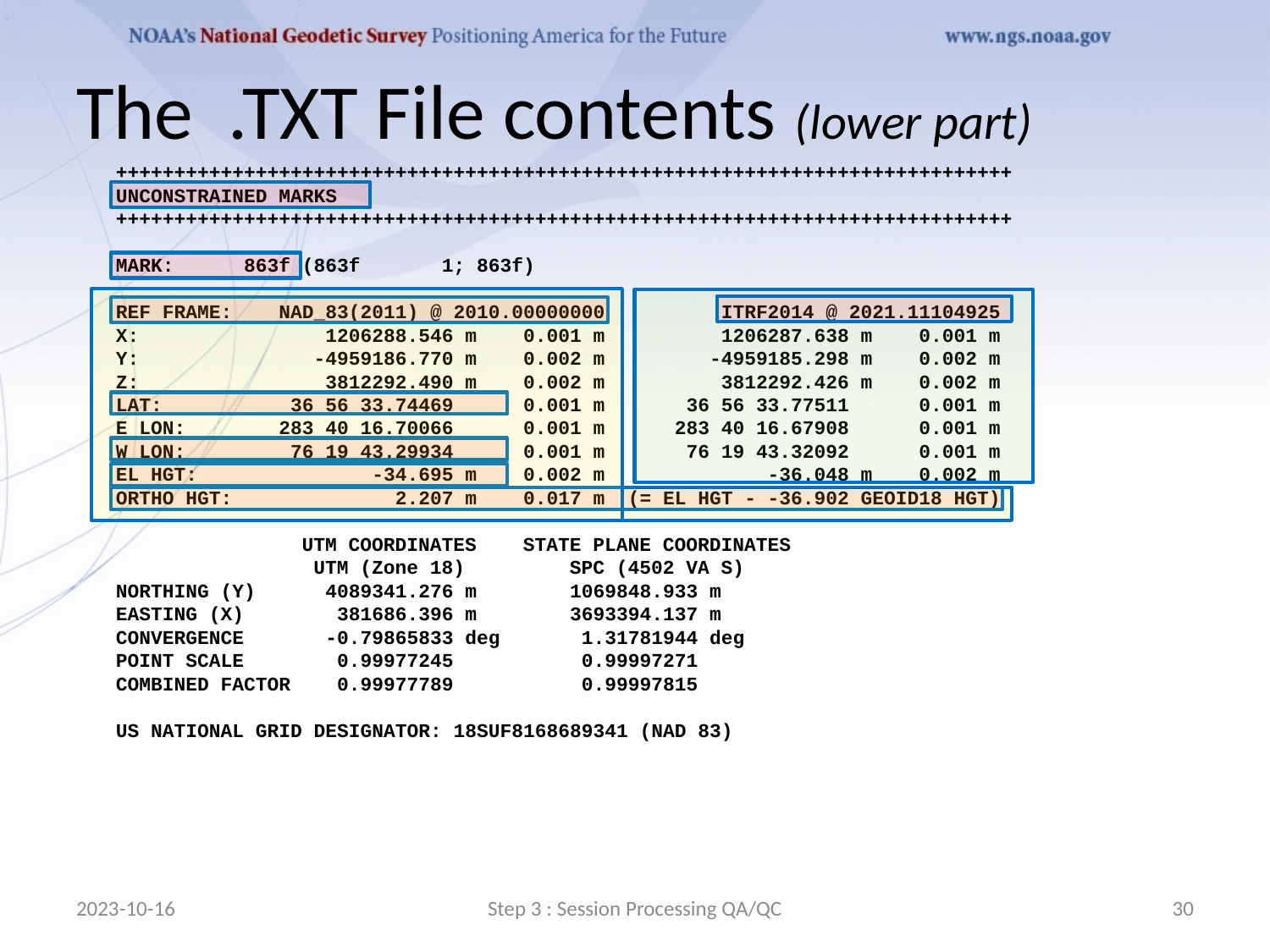

# The  .TXT File contents (lower part)
 +++++++++++++++++++++++++++++++++++++++++++++++++++++++++++++++++++++++++++++
 UNCONSTRAINED MARKS
 +++++++++++++++++++++++++++++++++++++++++++++++++++++++++++++++++++++++++++++

 MARK:      863f (863f       1; 863f)

 REF FRAME:    NAD_83(2011) @ 2010.00000000          ITRF2014 @ 2021.11104925
 X:                1206288.546 m    0.001 m          1206287.638 m    0.001 m
 Y:               -4959186.770 m    0.002 m         -4959185.298 m    0.002 m
 Z:                3812292.490 m    0.002 m          3812292.426 m    0.002 m
 LAT:           36 56 33.74469      0.001 m       36 56 33.77511      0.001 m
 E LON:        283 40 16.70066      0.001 m      283 40 16.67908      0.001 m
 W LON:         76 19 43.29934      0.001 m       76 19 43.32092      0.001 m
 EL HGT:               -34.695 m    0.002 m              -36.048 m    0.002 m
 ORTHO HGT:              2.207 m    0.017 m  (= EL HGT - -36.902 GEOID18 HGT)

                 UTM COORDINATES    STATE PLANE COORDINATES
                  UTM (Zone 18)         SPC (4502 VA S)
 NORTHING (Y)      4089341.276 m        1069848.933 m
 EASTING (X)        381686.396 m        3693394.137 m
 CONVERGENCE       -0.79865833 deg       1.31781944 deg
 POINT SCALE        0.99977245           0.99997271
 COMBINED FACTOR    0.99977789           0.99997815

 US NATIONAL GRID DESIGNATOR: 18SUF8168689341 (NAD 83)

2023-10-16
Step 3 : Session Processing QA/QC
30